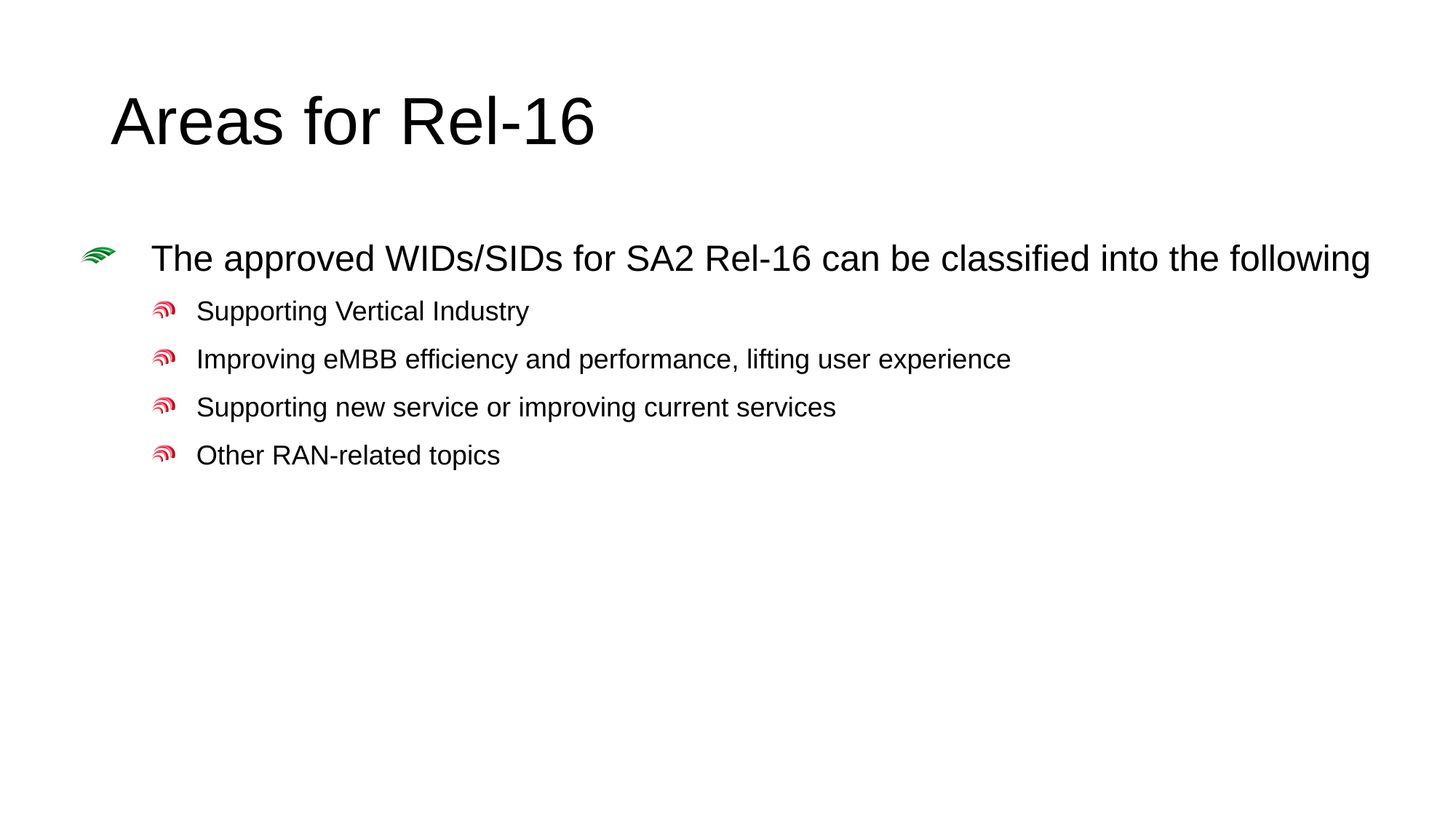

# Areas for Rel-16
The approved WIDs/SIDs for SA2 Rel-16 can be classified into the following
Supporting Vertical Industry
Improving eMBB efficiency and performance, lifting user experience
Supporting new service or improving current services
Other RAN-related topics